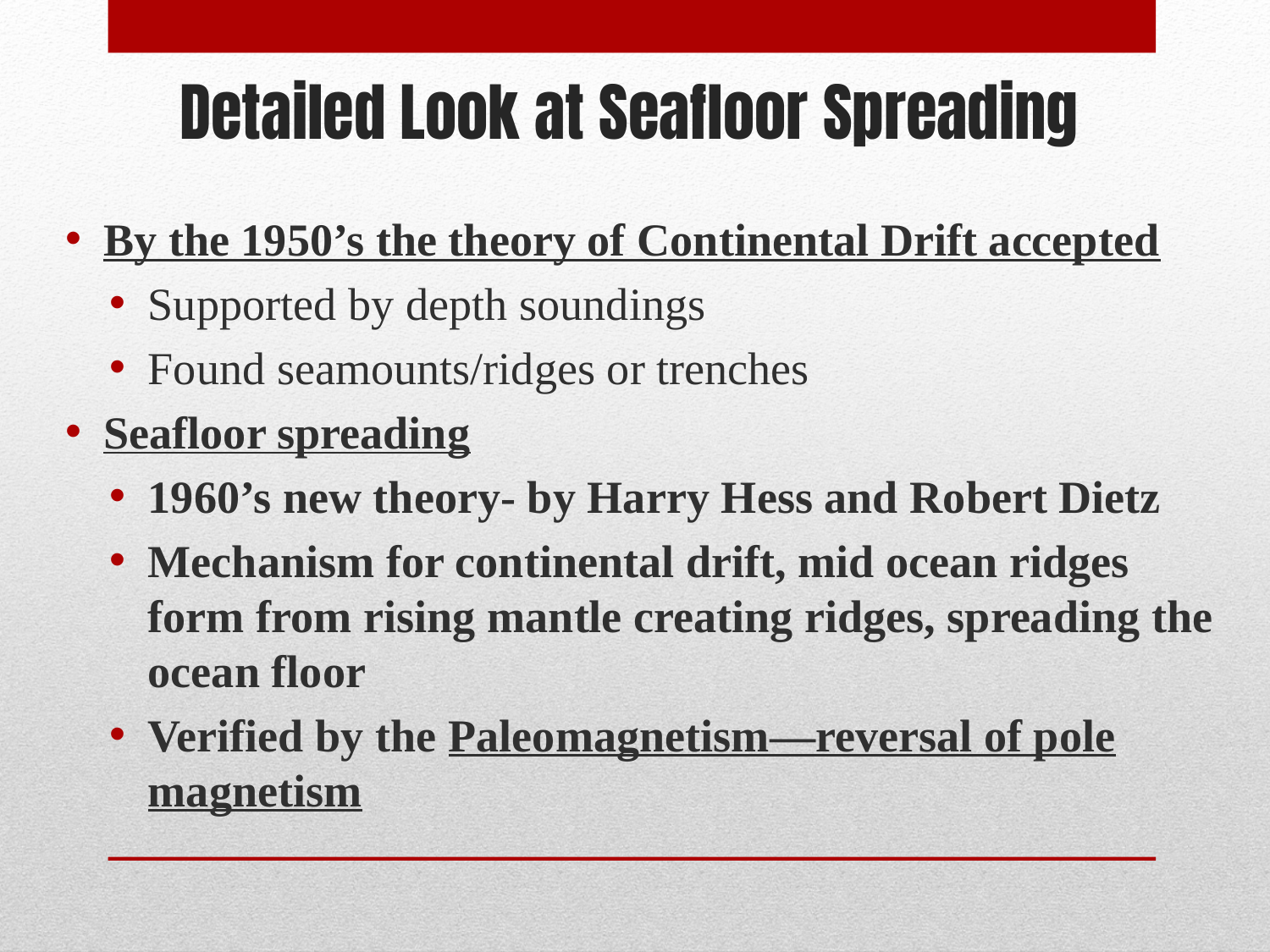

Detailed Look at Seafloor Spreading
By the 1950’s the theory of Continental Drift accepted
Supported by depth soundings
Found seamounts/ridges or trenches
Seafloor spreading
1960’s new theory- by Harry Hess and Robert Dietz
Mechanism for continental drift, mid ocean ridges form from rising mantle creating ridges, spreading the ocean floor
Verified by the Paleomagnetism—reversal of pole magnetism